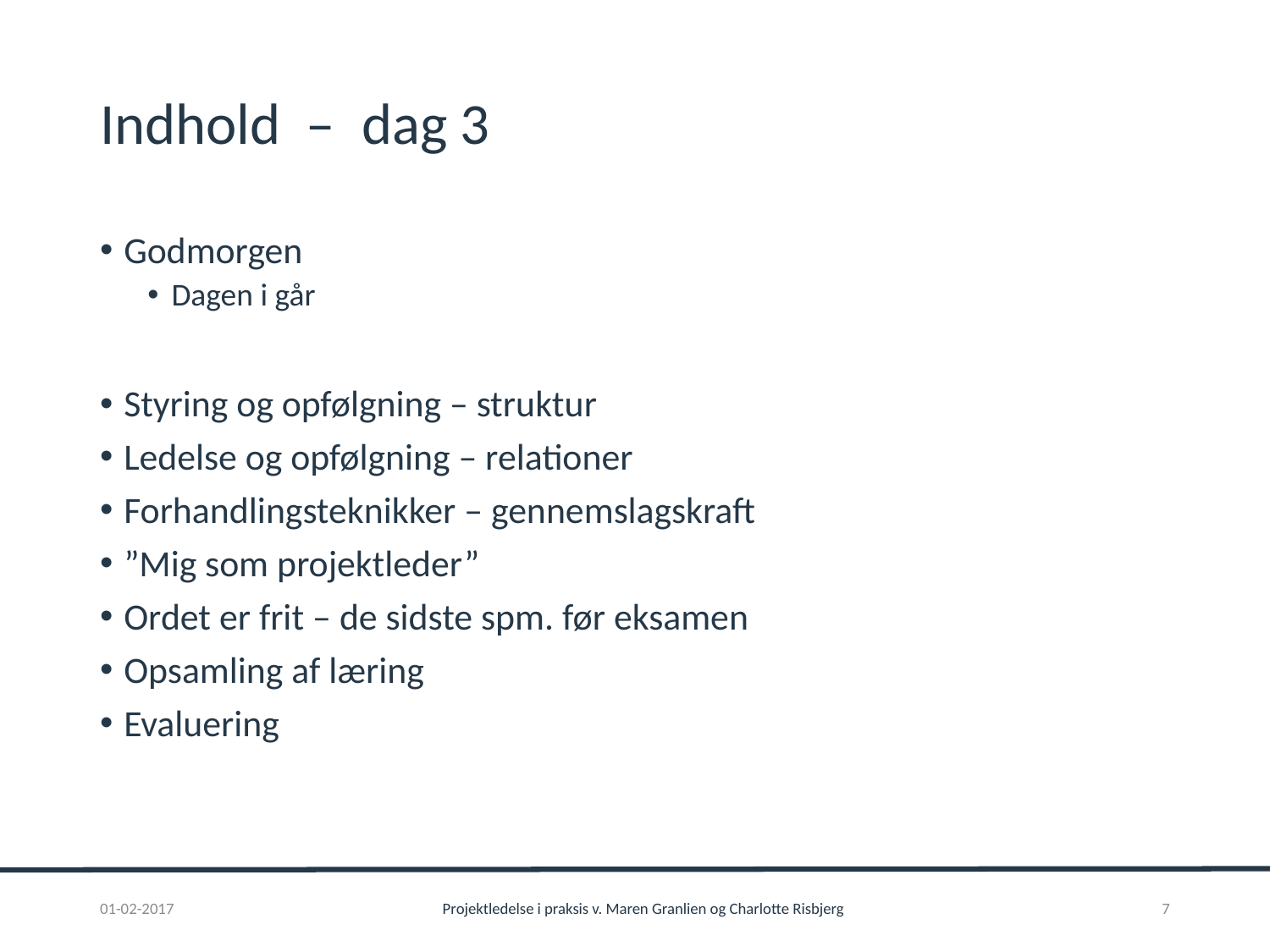

# Indhold  –  dag 3
Godmorgen
Dagen i går

Styring og opfølgning – struktur
Ledelse og opfølgning – relationer
Forhandlingsteknikker – gennemslagskraft
”Mig som projektleder”
Ordet er frit – de sidste spm. før eksamen
Opsamling af læring
Evaluering

01-02-2017
Projektledelse i praksis v. Maren Granlien og Charlotte Risbjerg
7